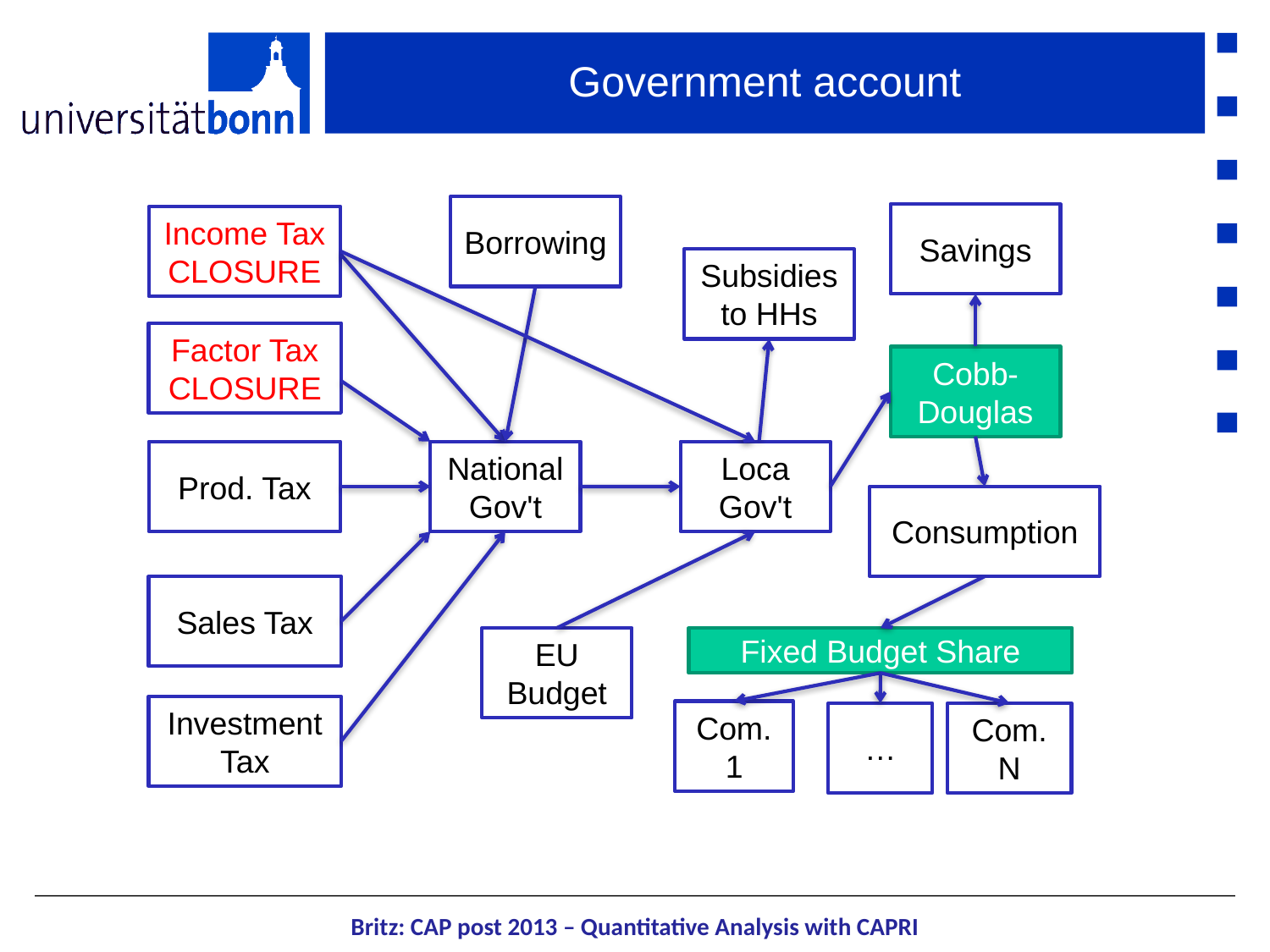

# Government account
Borrowing
Savings
Income Tax
CLOSURE
Subsidies to HHs
Factor Tax
CLOSURE
Cobb-
Douglas
Prod. Tax
National Gov't
Loca
Gov't
Consumption
Sales Tax
EU Budget
Investment Tax
Fixed Budget Share
Com. 1
…
Com. N
Britz: CAP post 2013 – Quantitative Analysis with CAPRI